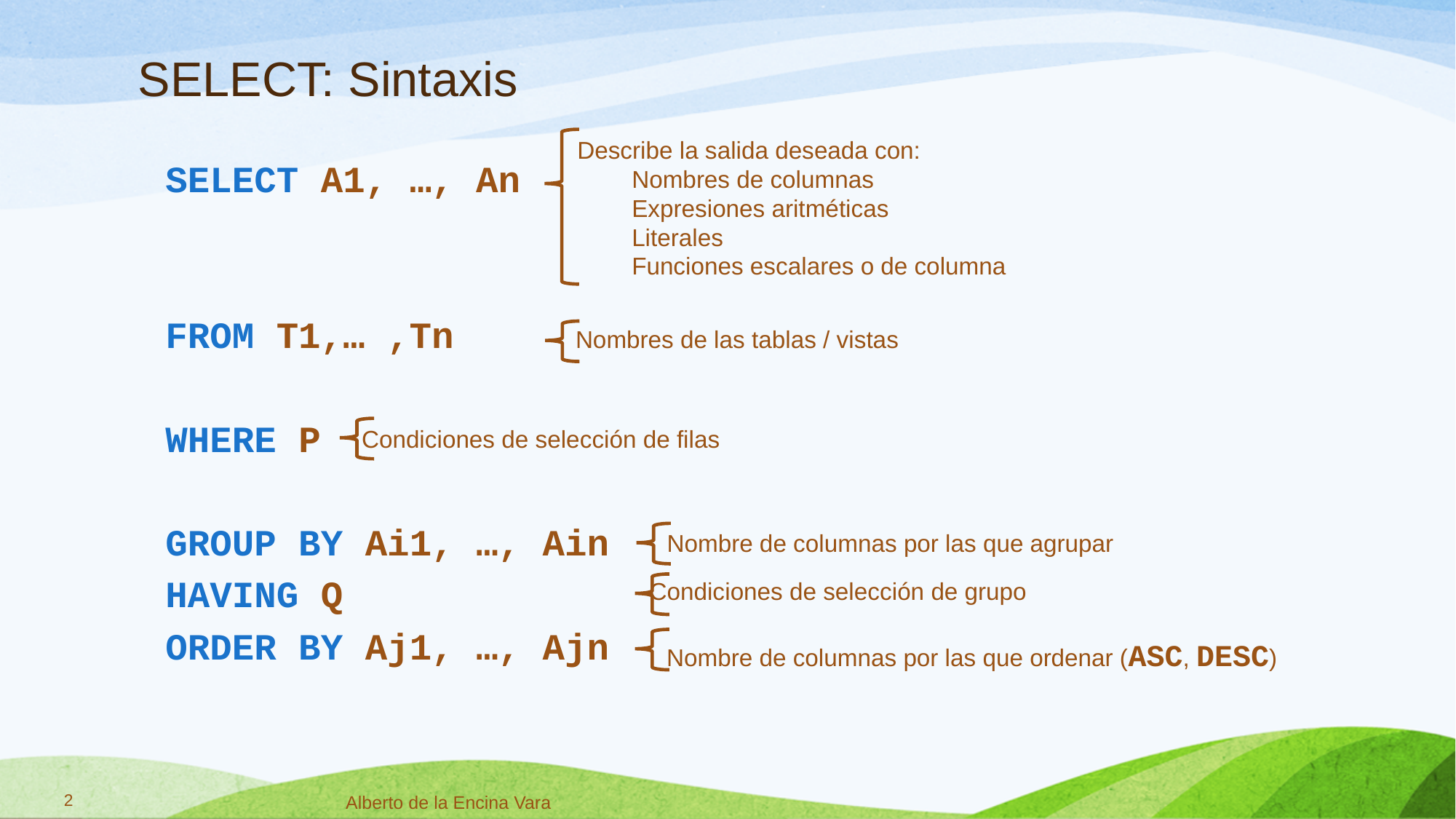

# SELECT: Sintaxis

Describe la salida deseada con:
Nombres de columnas
Expresiones aritméticas
Literales
Funciones escalares o de columna
SELECT A1, …, An

FROM T1,… ,Tn

WHERE P

GROUP BY Ai1, …, Ain
HAVING Q
ORDER BY Aj1, …, Ajn
Nombres de las tablas / vistas

Condiciones de selección de filas

Nombre de columnas por las que agrupar

Condiciones de selección de grupo

Nombre de columnas por las que ordenar (ASC, DESC)
2
Alberto de la Encina Vara